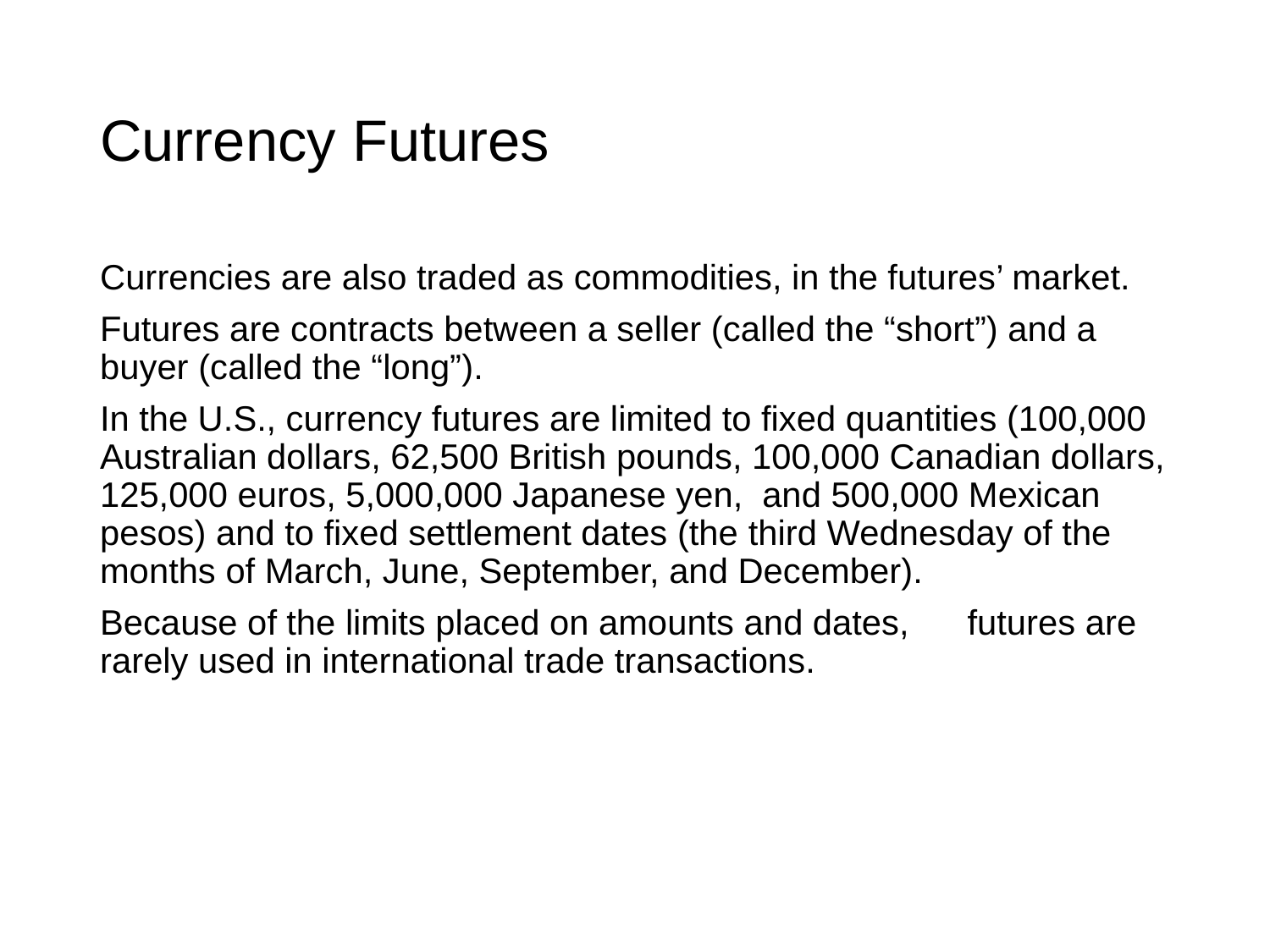

# Currency Futures
Currencies are also traded as commodities, in the futures’ market.
Futures are contracts between a seller (called the “short”) and a buyer (called the “long”).
In the U.S., currency futures are limited to fixed quantities (100,000 Australian dollars, 62,500 British pounds, 100,000 Canadian dollars, 125,000 euros, 5,000,000 Japanese yen,  and 500,000 Mexican pesos) and to fixed settlement dates (the third Wednesday of the months of March, June, September, and December).
Because of the limits placed on amounts and dates,      futures are rarely used in international trade transactions.